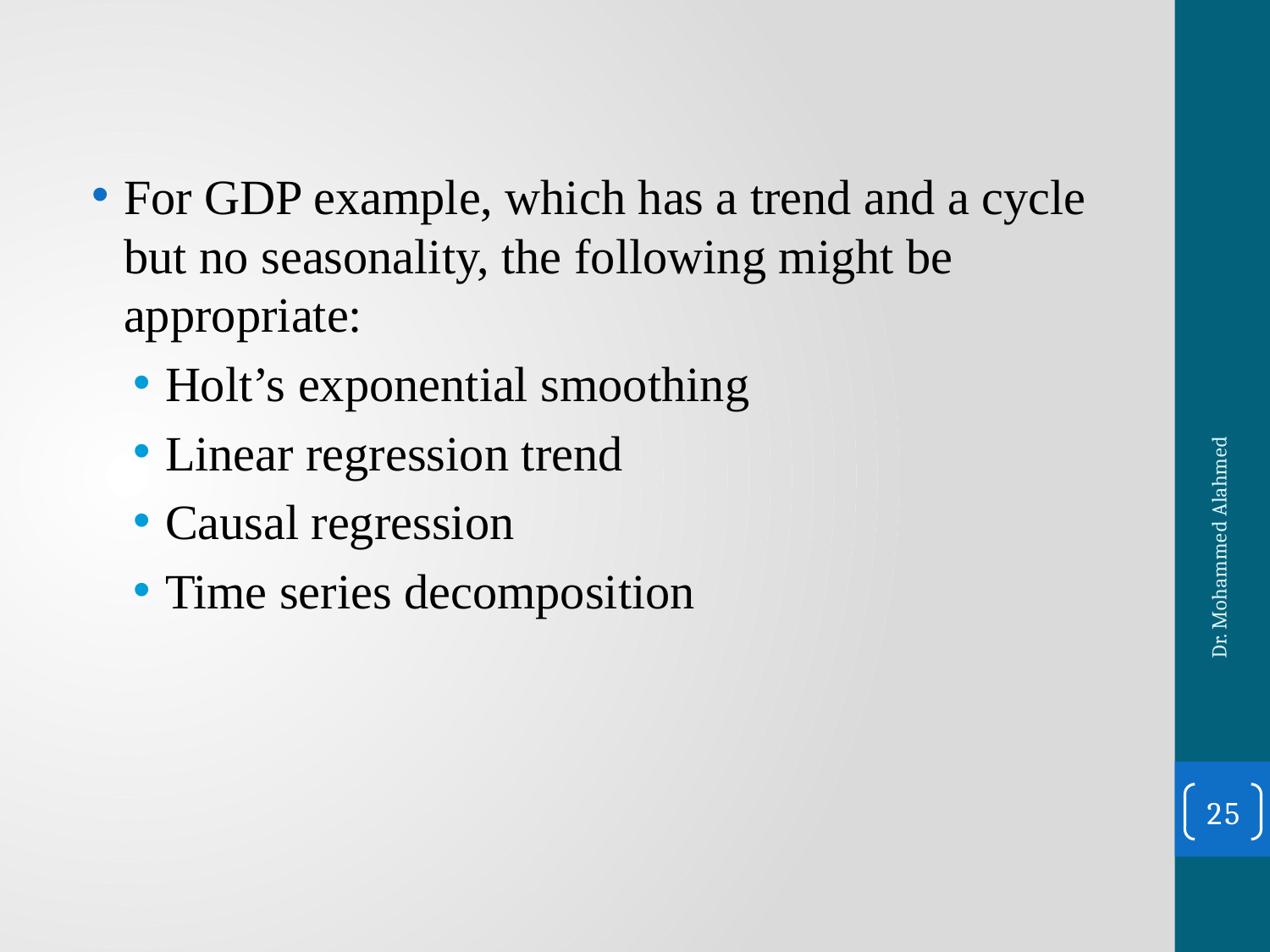

For GDP example, which has a trend and a cycle but no seasonality, the following might be appropriate:
Holt’s exponential smoothing
Linear regression trend
Causal regression
Time series decomposition

Dr. Mohammed Alahmed
25